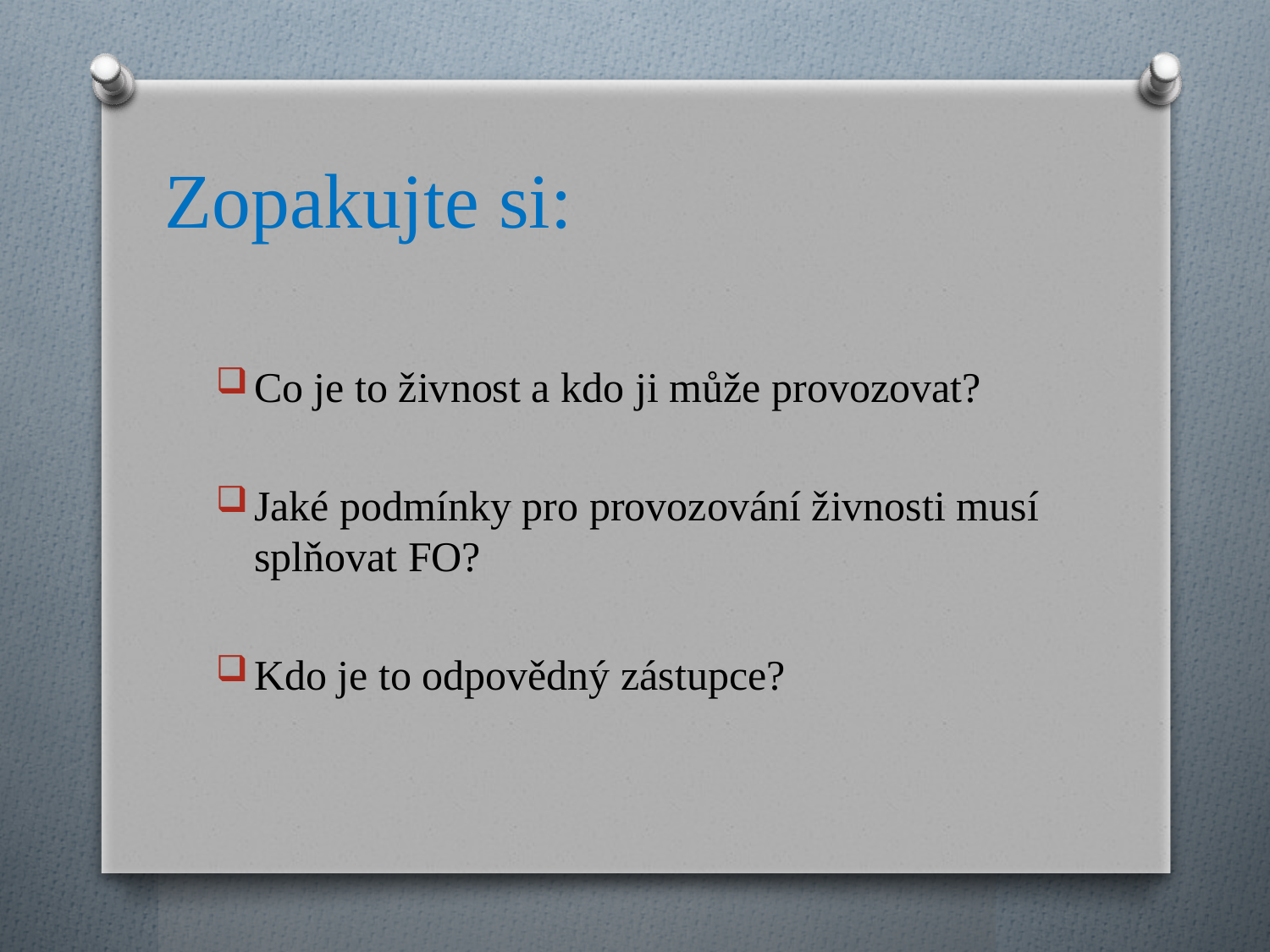

# Zopakujte si:

Co je to živnost a kdo ji může provozovat?

Jaké podmínky pro provozování živnosti musí splňovat FO?

Kdo je to odpovědný zástupce?